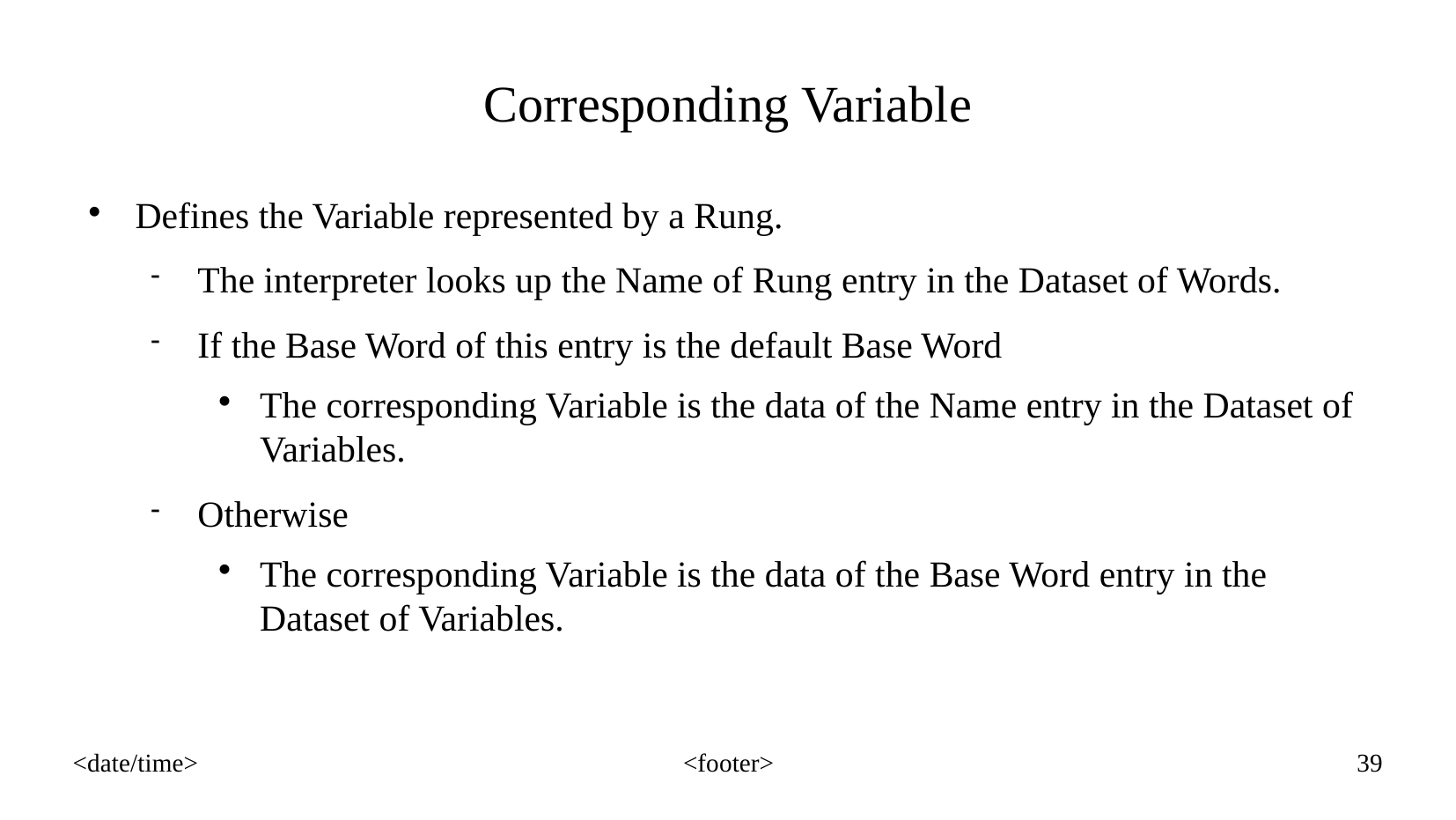

Corresponding Variable
Defines the Variable represented by a Rung.
The interpreter looks up the Name of Rung entry in the Dataset of Words.
If the Base Word of this entry is the default Base Word
The corresponding Variable is the data of the Name entry in the Dataset of Variables.
Otherwise
The corresponding Variable is the data of the Base Word entry in the Dataset of Variables.